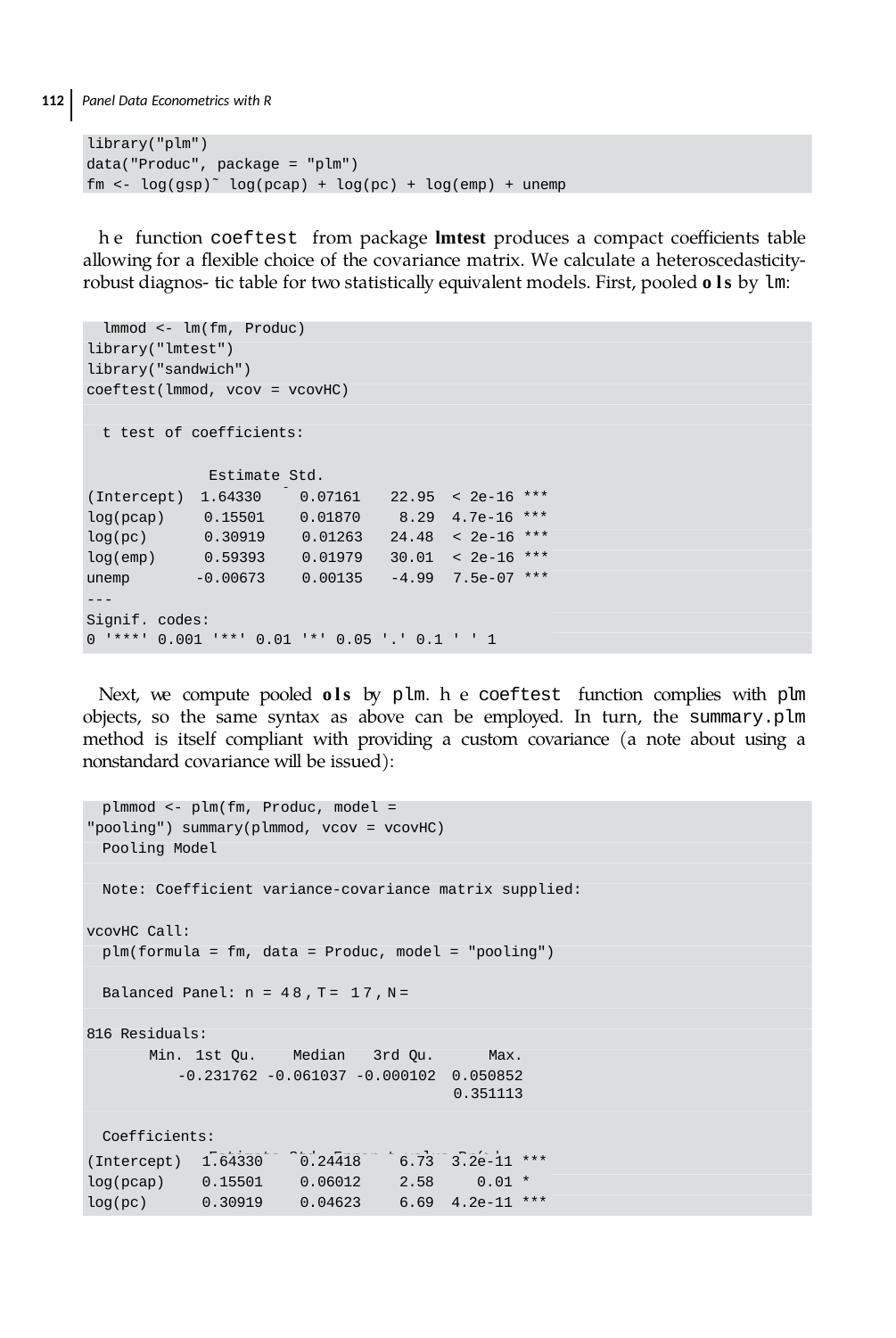

112  Panel Data Econometrics with R

library("plm")
data("Produc", package = "plm")
fm <- log(gsp) ̃ log(pcap) + log(pc) + log(emp) + unemp
he function coeftest from package lmtest produces a compact coeﬃcients table allowing for a flexible choice of the covariance matrix. We calculate a heteroscedasticity-robust diagnos- tic table for two statistically equivalent models. First, pooled ols by lm:

lmmod <- lm(fm, Produc) library("lmtest") library("sandwich") coeftest(lmmod, vcov = vcovHC)

t test of coefficients:

Estimate Std. Error t value Pr(>|t|)

(Intercept) 1.64330
log(pcap)	0.15501
0.07161	22.95 < 2e-16 ***
0.01870	8.29 4.7e-16 ***

| log(pc) | 0.30919 | 0.01263 | 24.48 | < 2e-16 \*\*\* |
| --- | --- | --- | --- | --- |
| log(emp) | 0.59393 | 0.01979 | 30.01 | < 2e-16 \*\*\* |
| unemp | -0.00673 | 0.00135 | -4.99 | 7.5e-07 \*\*\* |
| --- |  |  |  |  |
| Signif. codes: 0 '\*\*\*' 0.001 '\*\*' 0.01 '\*' 0.05 '.' 0.1 ' ' 1 |  |  |  |  |

Next, we compute pooled ols by plm. he coeftest function complies with plm objects, so the same syntax as above can be employed. In turn, the summary.plm method is itself compliant with providing a custom covariance (a note about using a nonstandard covariance will be issued):

plmmod <- plm(fm, Produc, model = "pooling") summary(plmmod, vcov = vcovHC)
Pooling Model
Note: Coefficient variance-covariance matrix supplied: vcovHC Call:
plm(formula = fm, data = Produc, model = "pooling")
Balanced Panel: n = 48,T= 17,N= 816 Residuals:
Min.	1st Qu.	Median	3rd Qu.	Max.
-0.231762 -0.061037 -0.000102 0.050852 0.351113

Coefficients:
Estimate Std. Error t-value Pr(>|t|)

| (Intercept) | 1.64330 | 0.24418 | 6.73 | 3.2e-11 \*\*\* |
| --- | --- | --- | --- | --- |
| log(pcap) | 0.15501 | 0.06012 | 2.58 | 0.01 \* |
| log(pc) | 0.30919 | 0.04623 | 6.69 | 4.2e-11 \*\*\* |